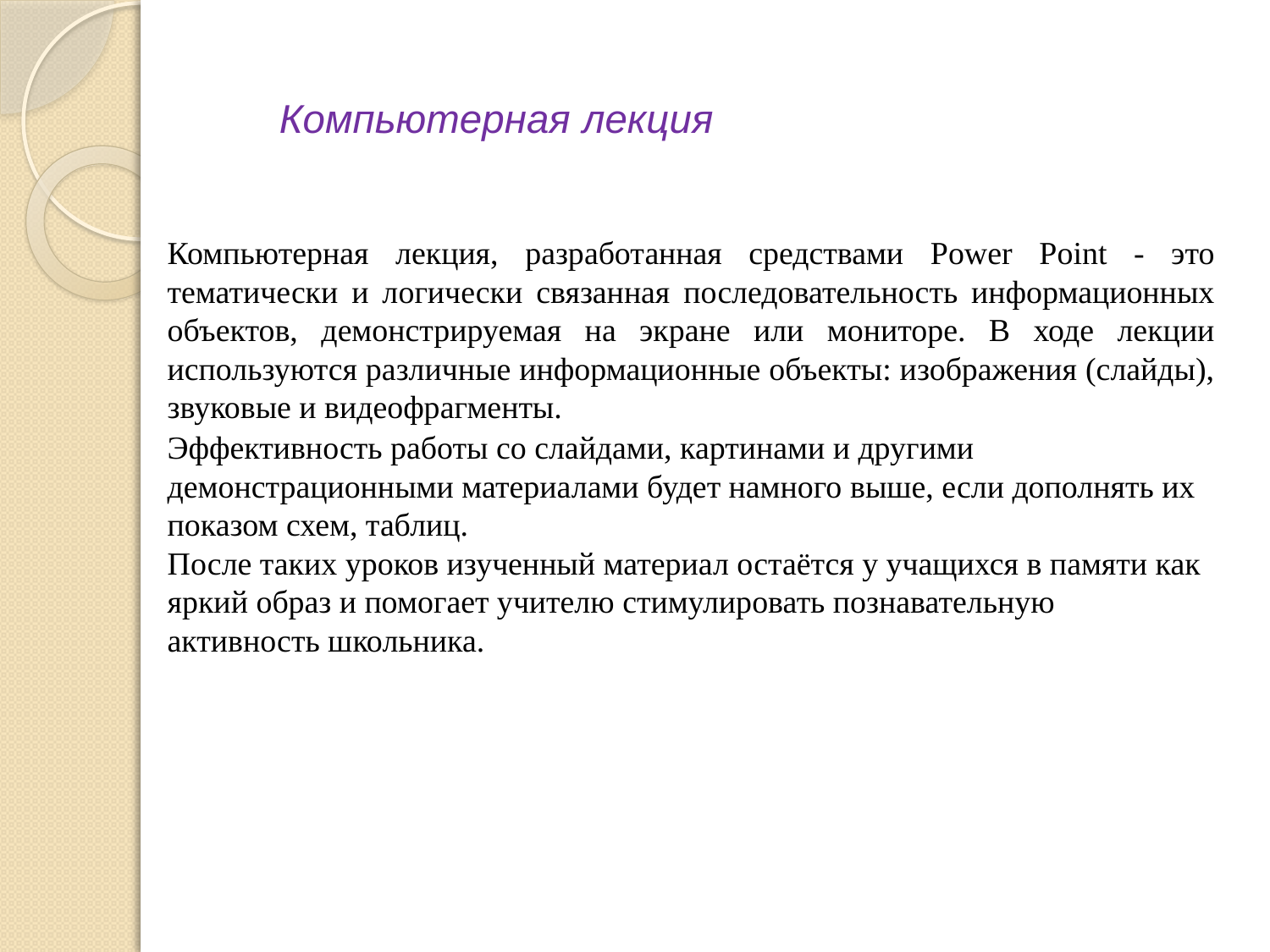

# Компьютерная лекция
Компьютерная лекция, разработанная средствами Power Point - это тематически и логически связанная последовательность информационных объектов, демонстрируемая на экране или мониторе. В ходе лекции используются различные информационные объекты: изображения (слайды), звуковые и видеофрагменты.
Эффективность работы со слайдами, картинами и другими демонстрационными материалами будет намного выше, если дополнять их показом схем, таблиц.
После таких уроков изученный материал остаётся у учащихся в памяти как яркий образ и помогает учителю стимулировать познавательную активность школьника.